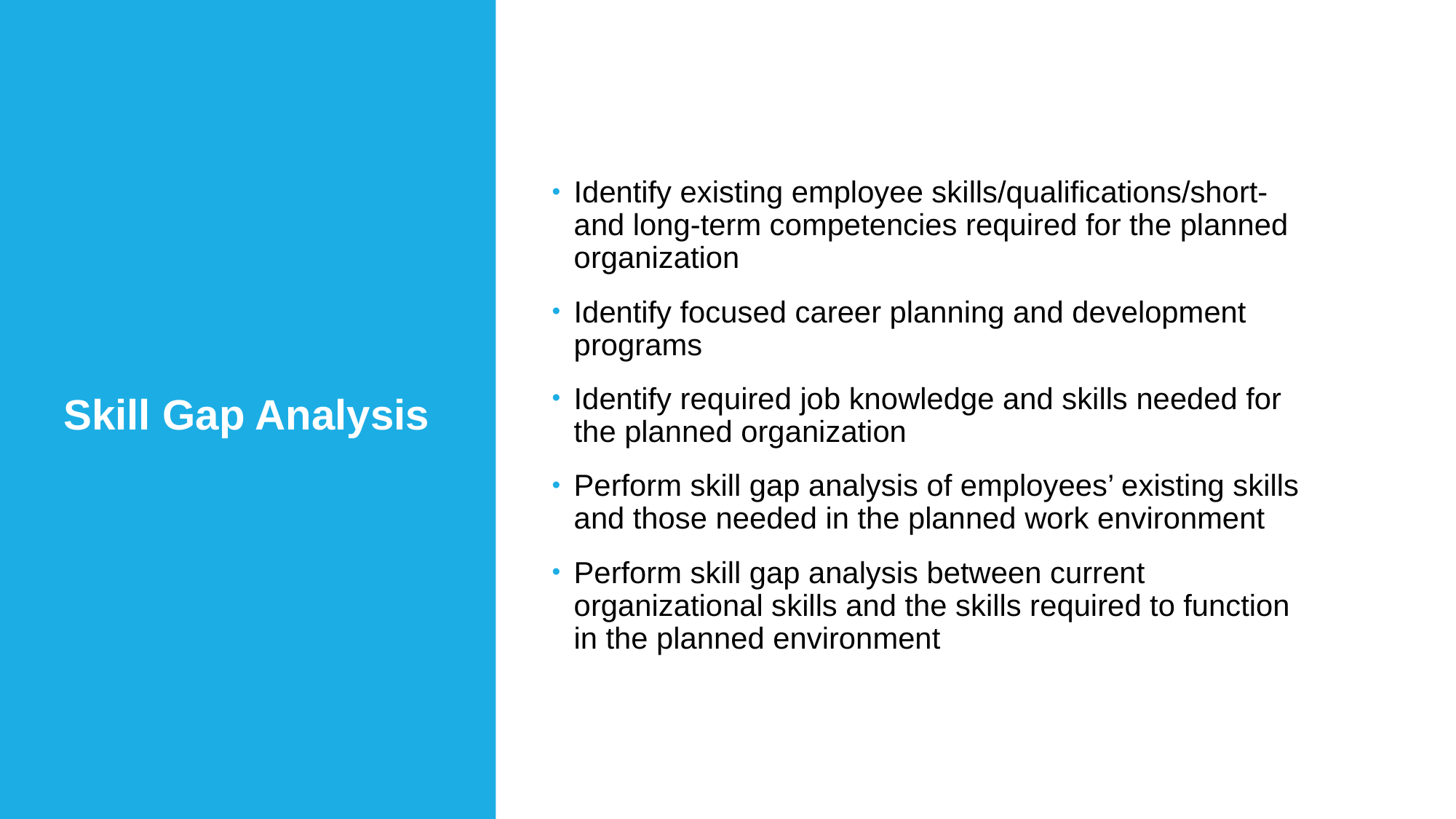

# Skill Gap Analysis
Identify existing employee skills/qualifications/short-and long-term competencies required for the planned organization
Identify focused career planning and development programs
Identify required job knowledge and skills needed for the planned organization
Perform skill gap analysis of employees’ existing skills and those needed in the planned work environment
Perform skill gap analysis between current organizational skills and the skills required to function in the planned environment